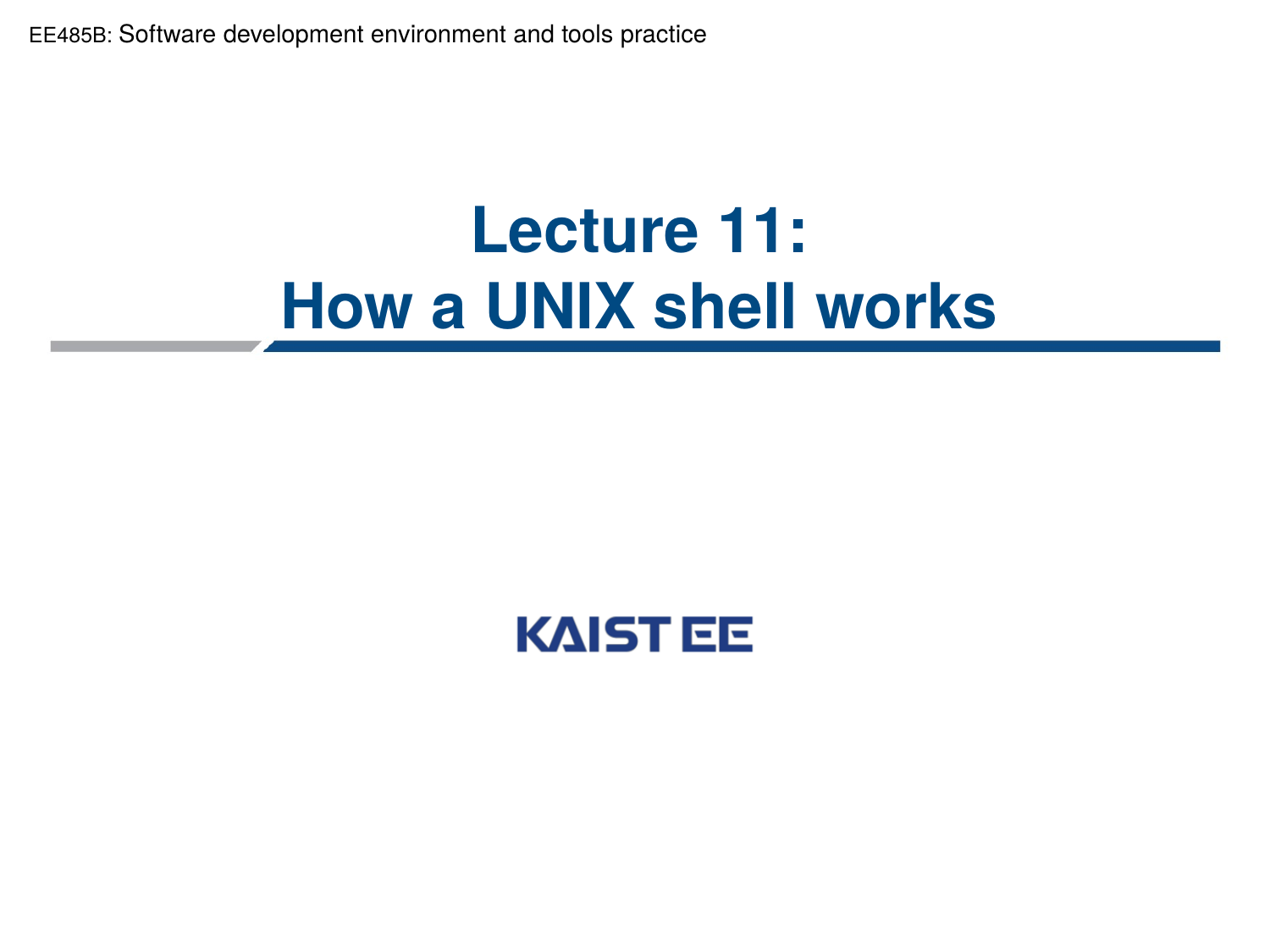

EE485B: Software development environment and tools practice
# Lecture 11: How a UNIX shell works